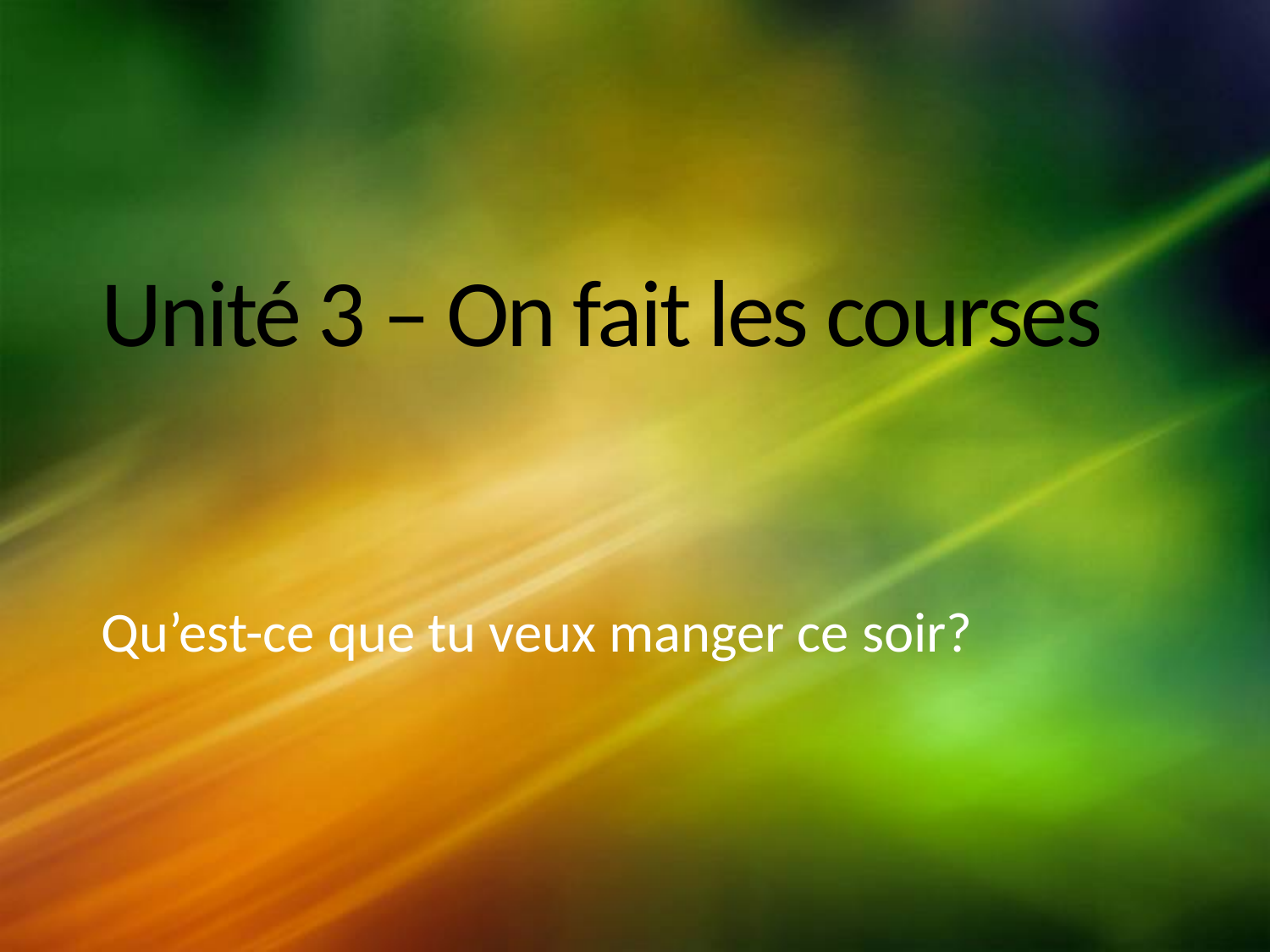

# Unité 3 – On fait les courses
Qu’est-ce que tu veux manger ce soir?